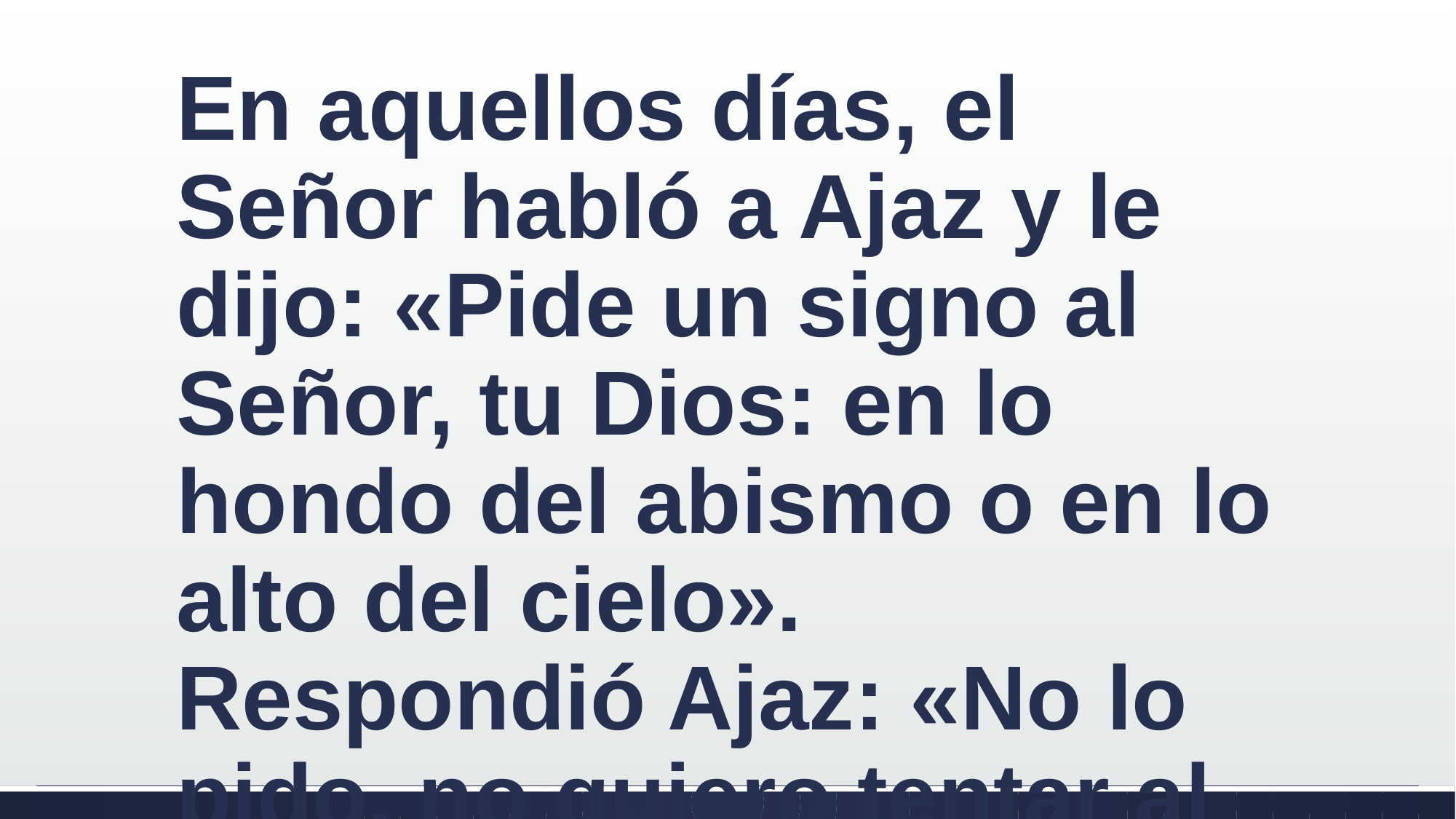

#
En aquellos días, el Señor habló a Ajaz y le dijo: «Pide un signo al Señor, tu Dios: en lo hondo del abismo o en lo alto del cielo». Respondió Ajaz: «No lo pido, no quiero tentar al Señor».